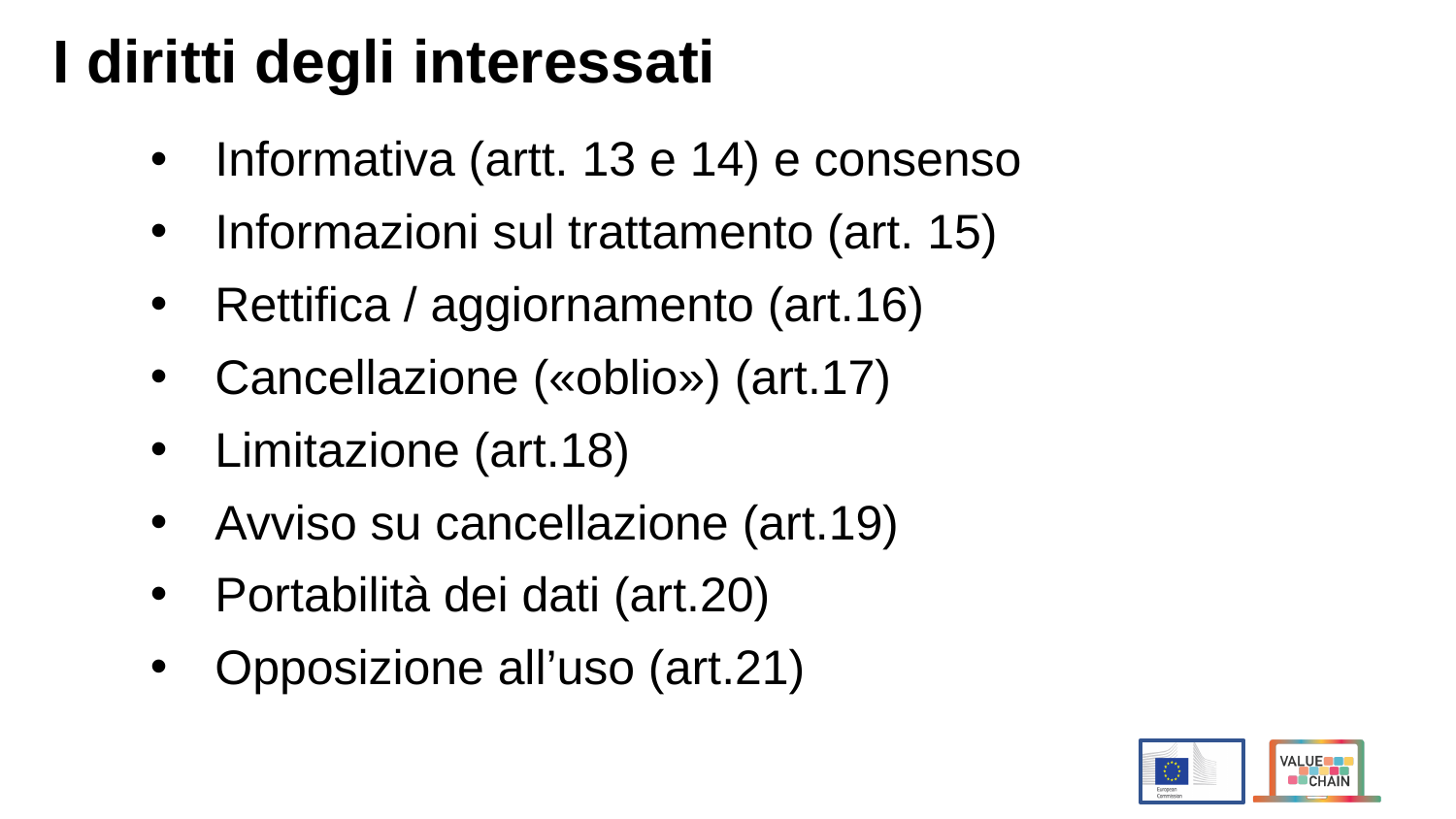

# I diritti degli interessati
Informativa (artt. 13 e 14) e consenso
Informazioni sul trattamento (art. 15)
Rettifica / aggiornamento (art.16)
Cancellazione («oblio») (art.17)
Limitazione (art.18)
Avviso su cancellazione (art.19)
Portabilità dei dati (art.20)
Opposizione all’uso (art.21)